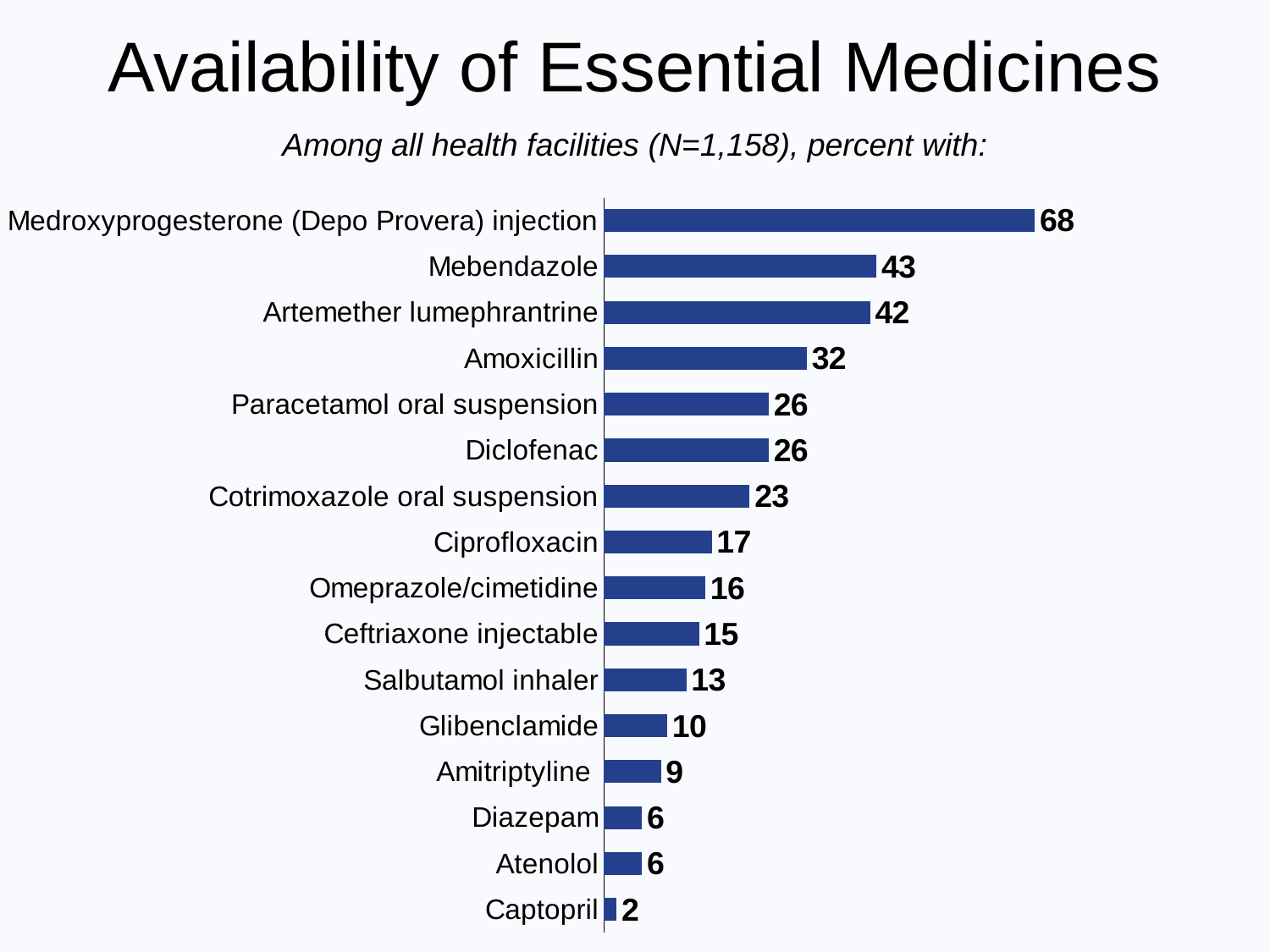

# Availability of Essential Medicines
Among all health facilities (N=1,158), percent with:

### Chart

| Category | Series 1 |
|---|---|
| Captopril | 2.0 |
| Atenolol | 6.0 |
| Diazepam | 6.0 |
| Amitriptyline  | 9.0 |
| Glibenclamide | 10.0 |
| Salbutamol inhaler | 13.0 |
| Ceftriaxone injectable | 15.0 |
| Omeprazole/cimetidine | 16.0 |
| Ciprofloxacin | 17.0 |
| Cotrimoxazole oral suspension | 23.0 |
| Diclofenac | 26.0 |
| Paracetamol oral suspension | 26.0 |
| Amoxicillin | 32.0 |
| Artemether lumephrantrine | 42.0 |
| Mebendazole | 43.0 |
| Medroxyprogesterone (Depo Provera) injection | 68.0 |